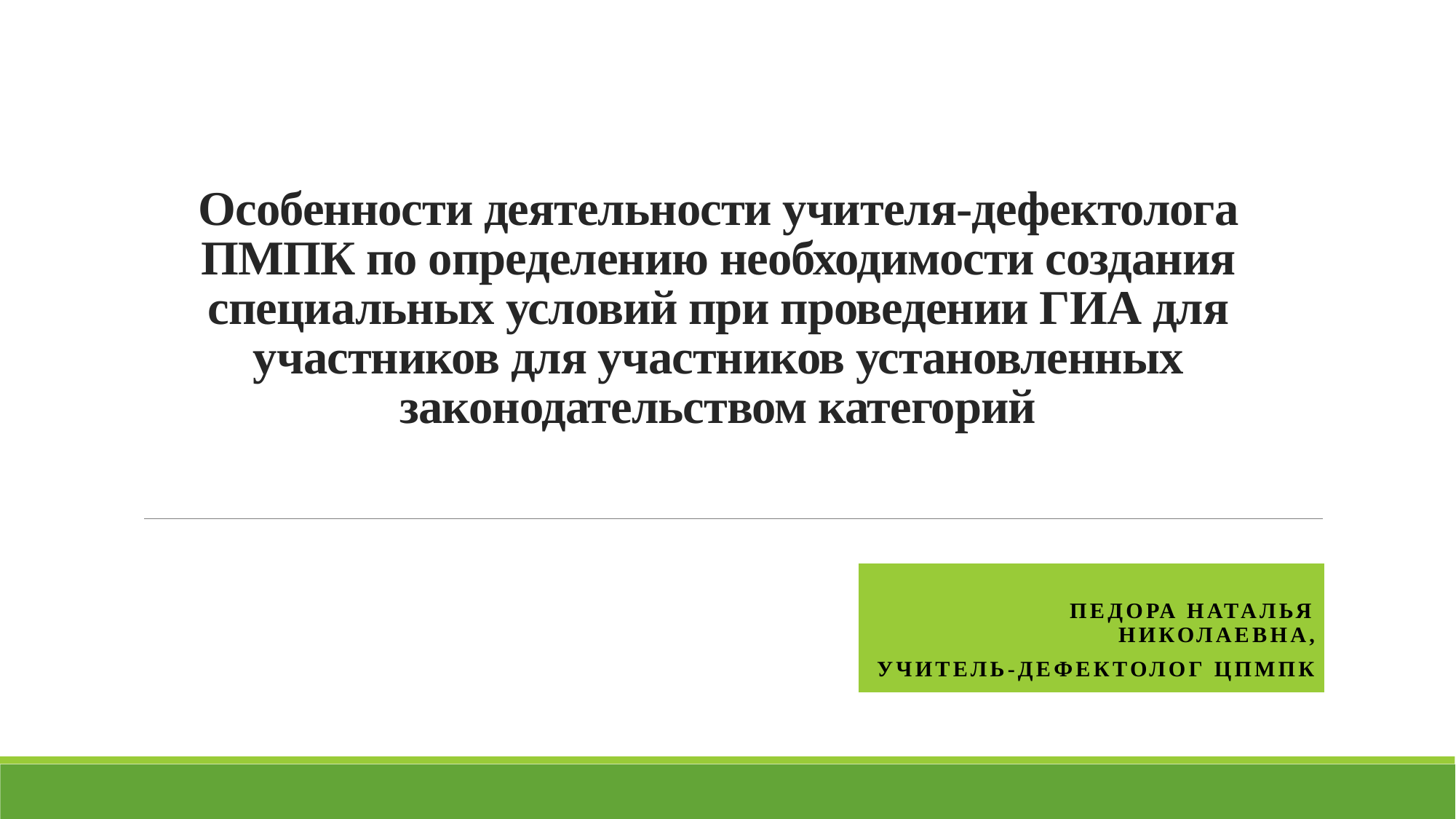

# Особенности деятельности учителя-дефектолога ПМПК по определению необходимости создания специальных условий при проведении ГИА для участников для участников установленных законодательством категорий

Педора Наталья Николаевна,
 учитель-дефектолог ЦПМПК